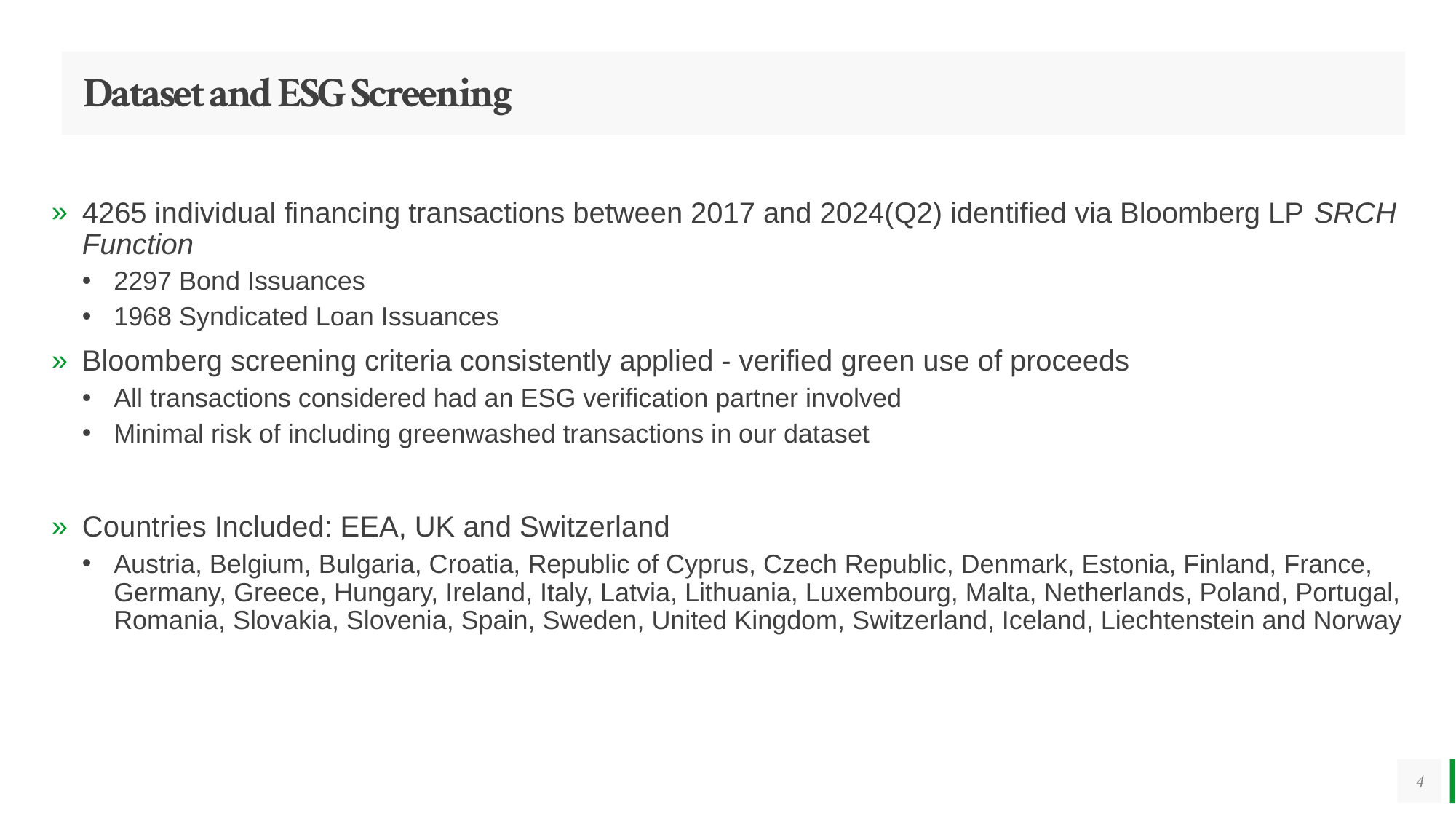

# Dataset and ESG Screening
4265 individual financing transactions between 2017 and 2024(Q2) identified via Bloomberg LP SRCH Function
2297 Bond Issuances
1968 Syndicated Loan Issuances
Bloomberg screening criteria consistently applied - verified green use of proceeds
All transactions considered had an ESG verification partner involved
Minimal risk of including greenwashed transactions in our dataset

Countries Included: EEA, UK and Switzerland
Austria, Belgium, Bulgaria, Croatia, Republic of Cyprus, Czech Republic, Denmark, Estonia, Finland, France, Germany, Greece, Hungary, Ireland, Italy, Latvia, Lithuania, Luxembourg, Malta, Netherlands, Poland, Portugal, Romania, Slovakia, Slovenia, Spain, Sweden, United Kingdom, Switzerland, Iceland, Liechtenstein and Norway

4